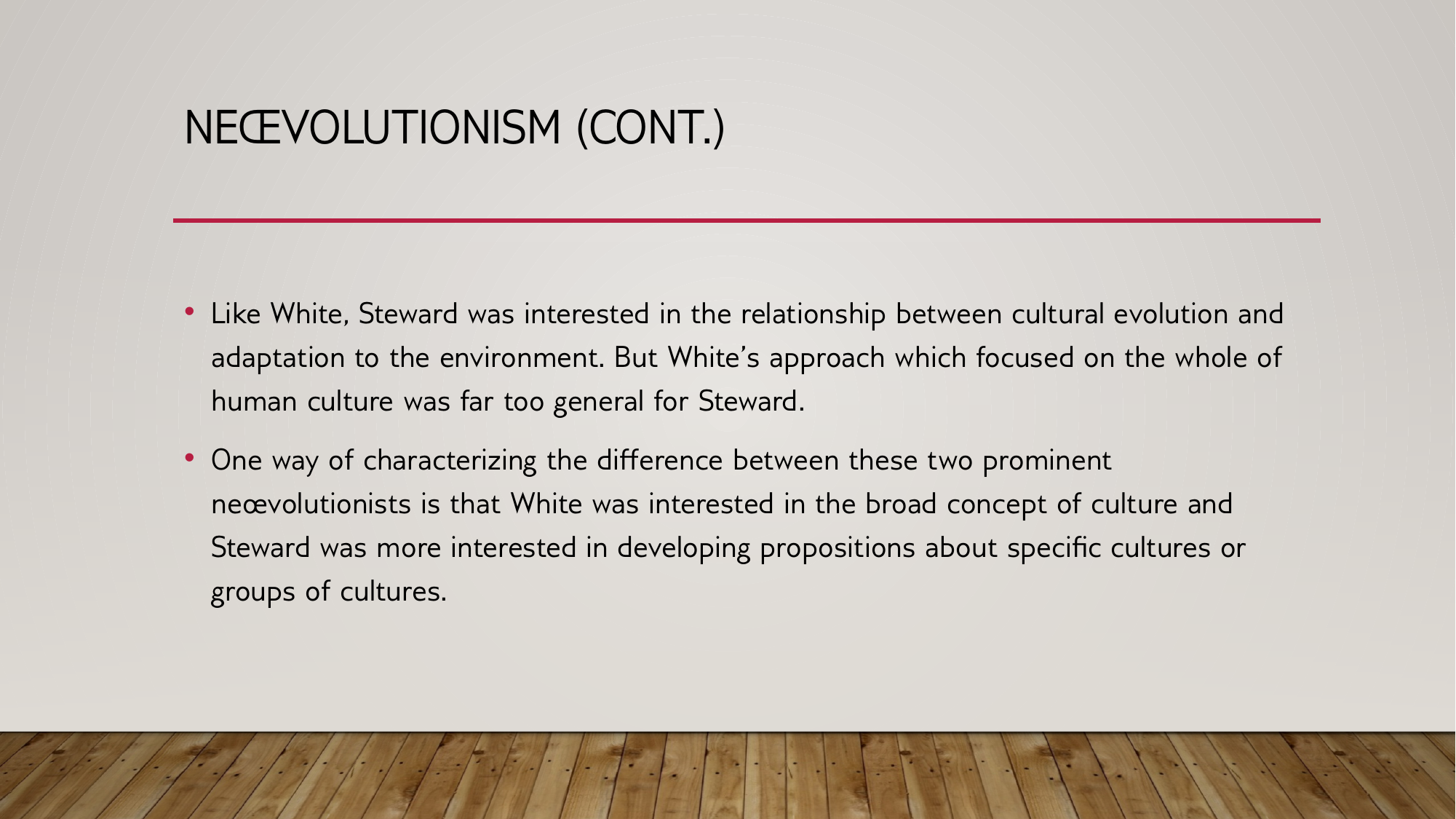

# Neoevolutionism (cont.)
Like White, Steward was interested in the relationship between cultural evolution and adaptation to the environment. But White’s approach which focused on the whole of human culture was far too general for Steward.
One way of characterizing the difference between these two prominent neoevolutionists is that White was interested in the broad concept of culture and Steward was more interested in developing propositions about specific cultures or groups of cultures.